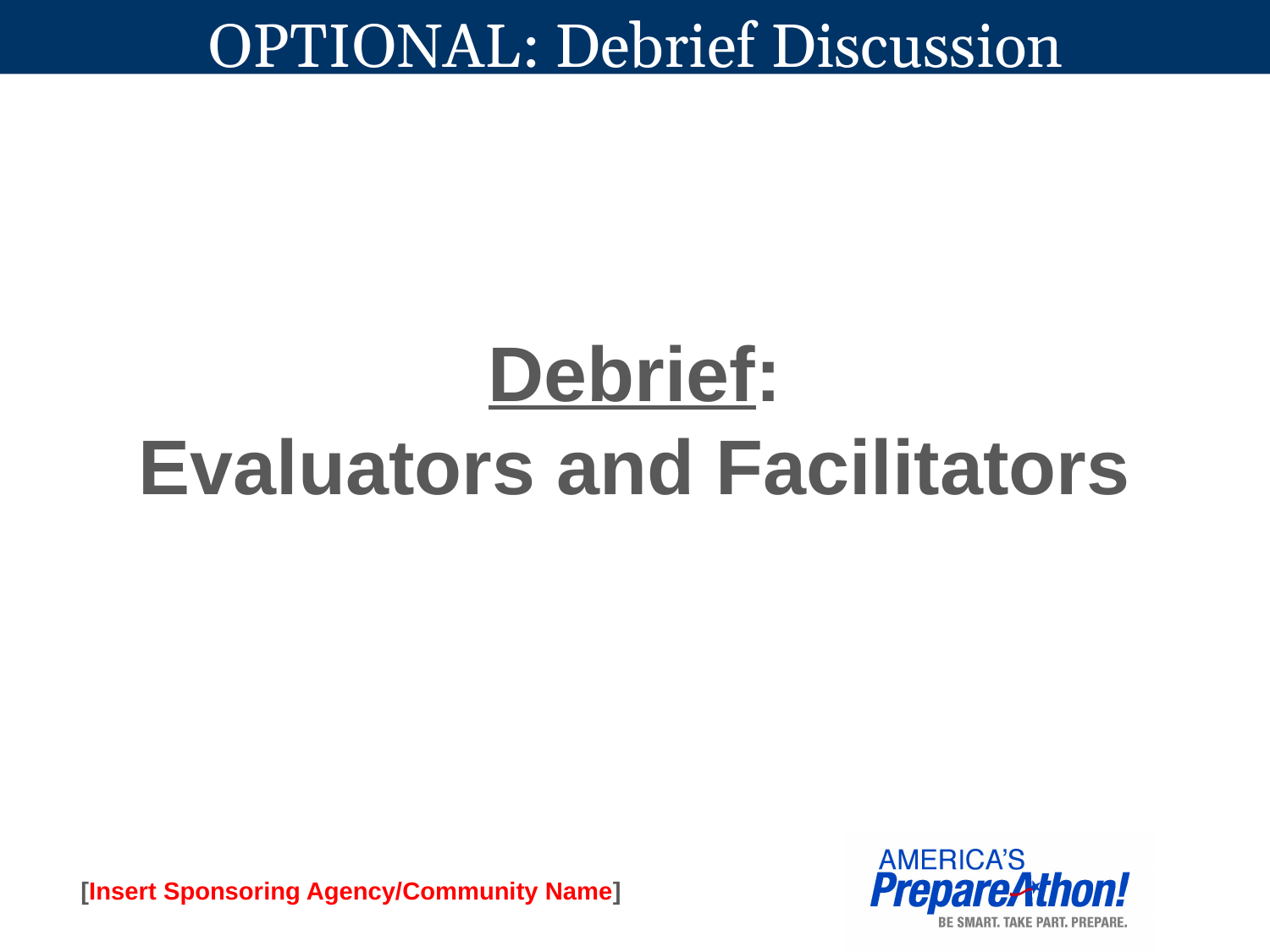

# OPTIONAL: Debrief Discussion
Debrief:
Evaluators and Facilitators